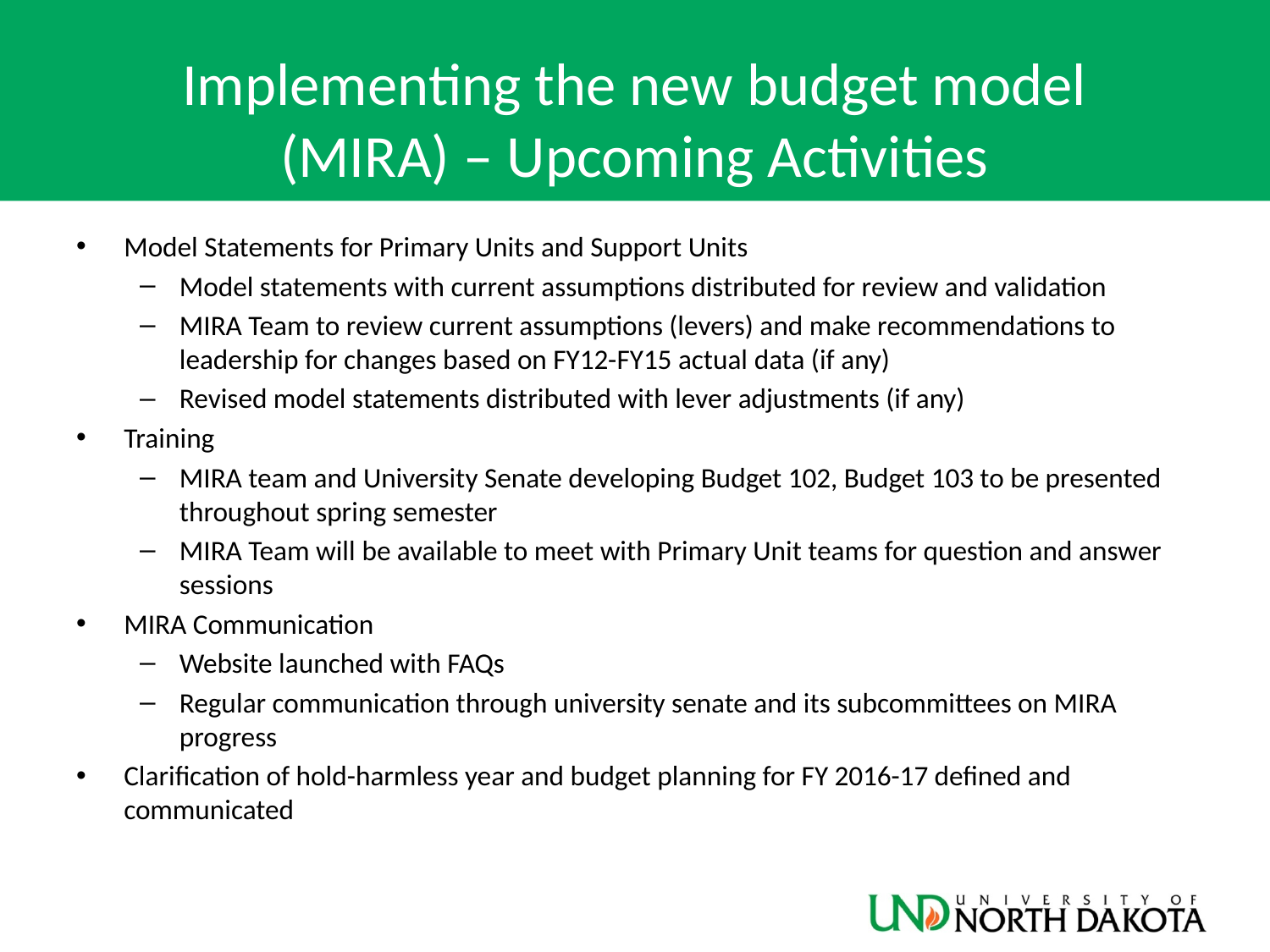

# Implementing the new budget model (MIRA) – Upcoming Activities
Model Statements for Primary Units and Support Units
Model statements with current assumptions distributed for review and validation
MIRA Team to review current assumptions (levers) and make recommendations to leadership for changes based on FY12-FY15 actual data (if any)
Revised model statements distributed with lever adjustments (if any)
Training
MIRA team and University Senate developing Budget 102, Budget 103 to be presented throughout spring semester
MIRA Team will be available to meet with Primary Unit teams for question and answer sessions
MIRA Communication
Website launched with FAQs
Regular communication through university senate and its subcommittees on MIRA progress
Clarification of hold-harmless year and budget planning for FY 2016-17 defined and communicated